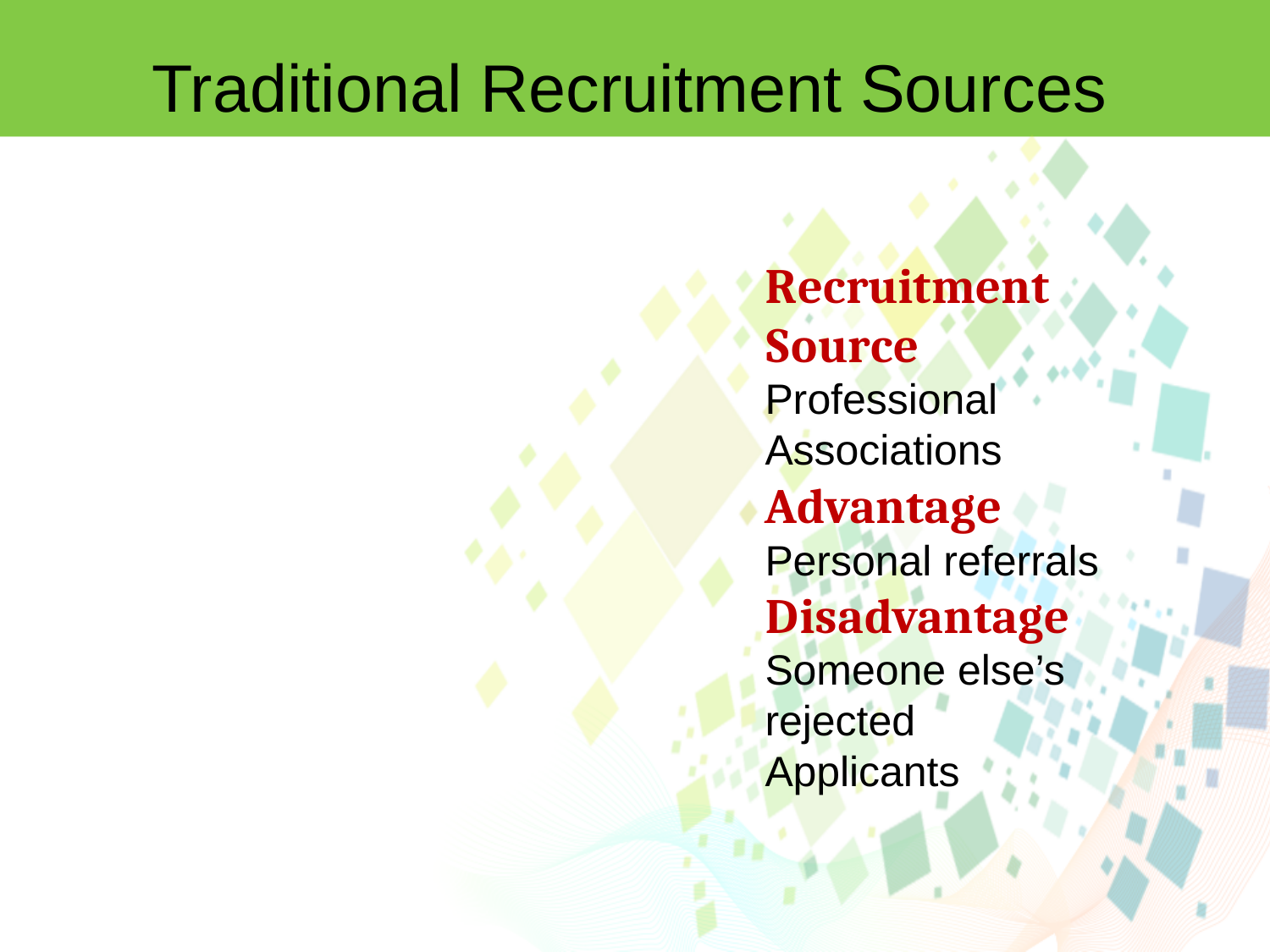

Traditional Recruitment Sources
Recruitment Source
Professional Associations  Advantage
Personal referrals Disadvantage
Someone else’s rejected
Applicants